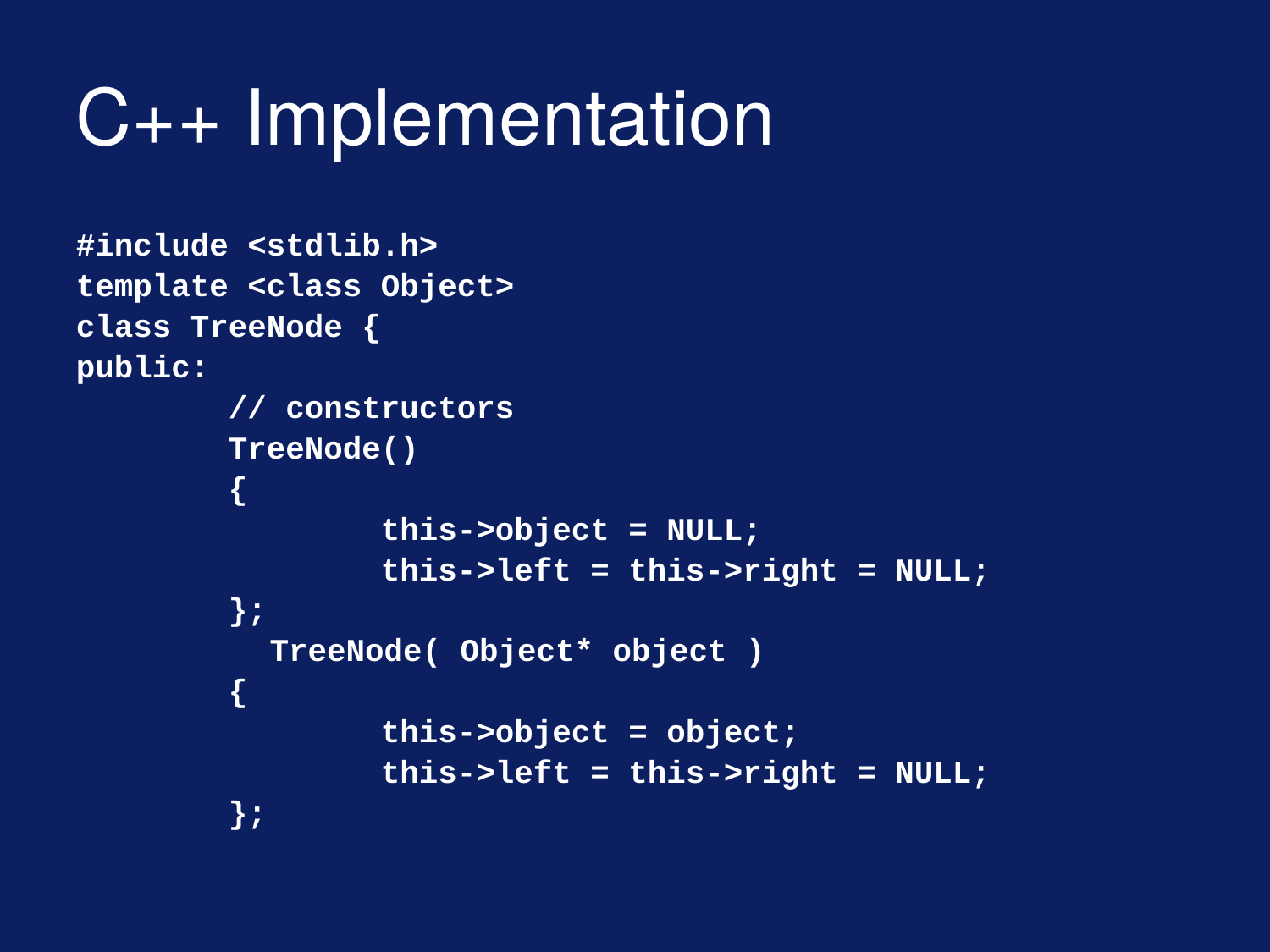

# C++ Implementation
#include <stdlib.h>
template <class Object>
class TreeNode {
public:
        // constructors
        TreeNode()
        {
                this->object = NULL;
                this->left = this->right = NULL;
        };
    	 TreeNode( Object* object )
        {
                this->object = object;
                this->left = this->right = NULL;
        };